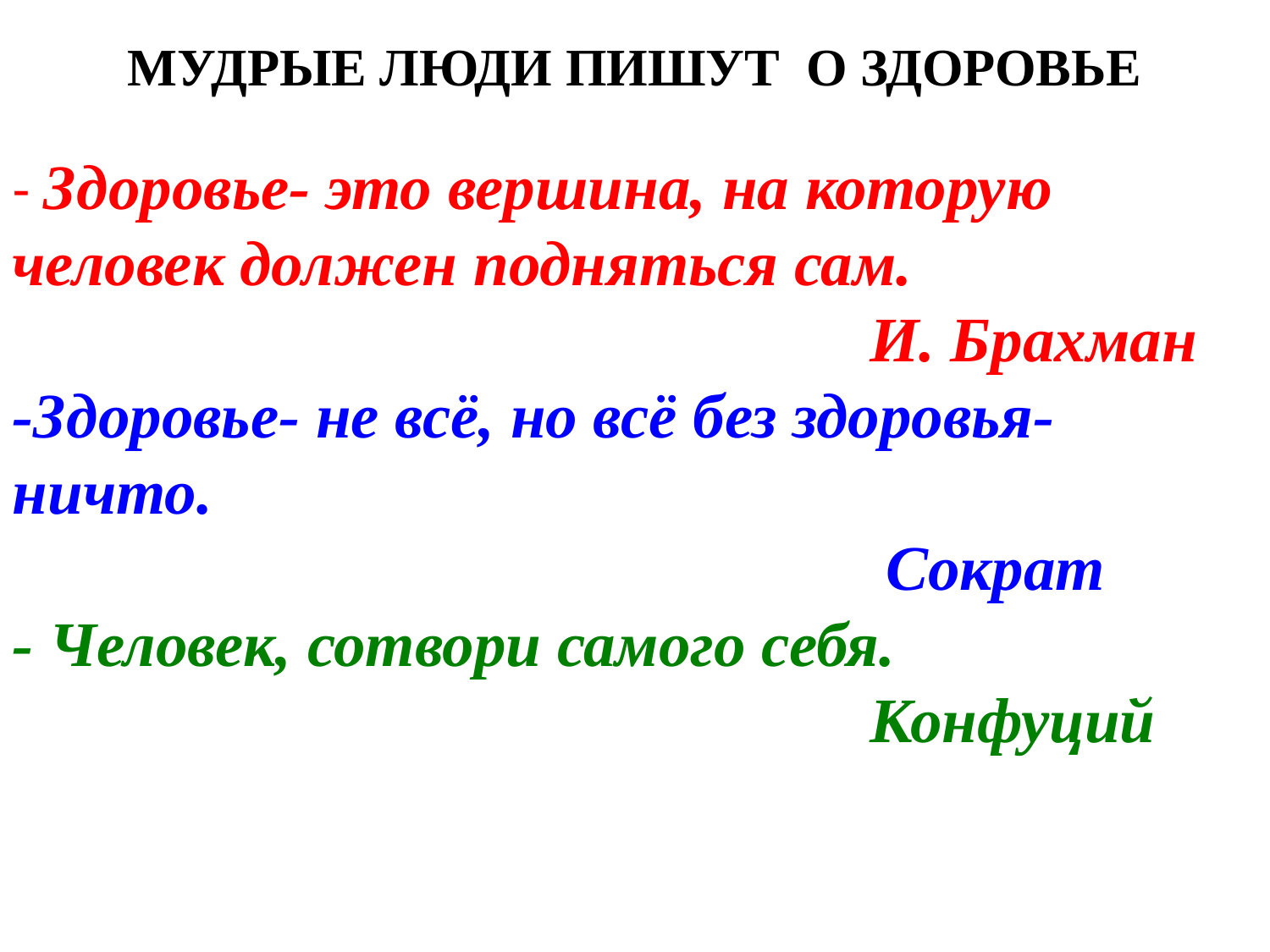

МУДРЫЕ ЛЮДИ ПИШУТ  О ЗДОРОВЬЕ
- Здоровье- это вершина, на которую человек должен подняться сам.
                                                      И. Брахман
-Здоровье- не всё, но всё без здоровья- ничто.
                                                       Сократ
- Человек, сотвори самого себя.
                                                      Конфуций